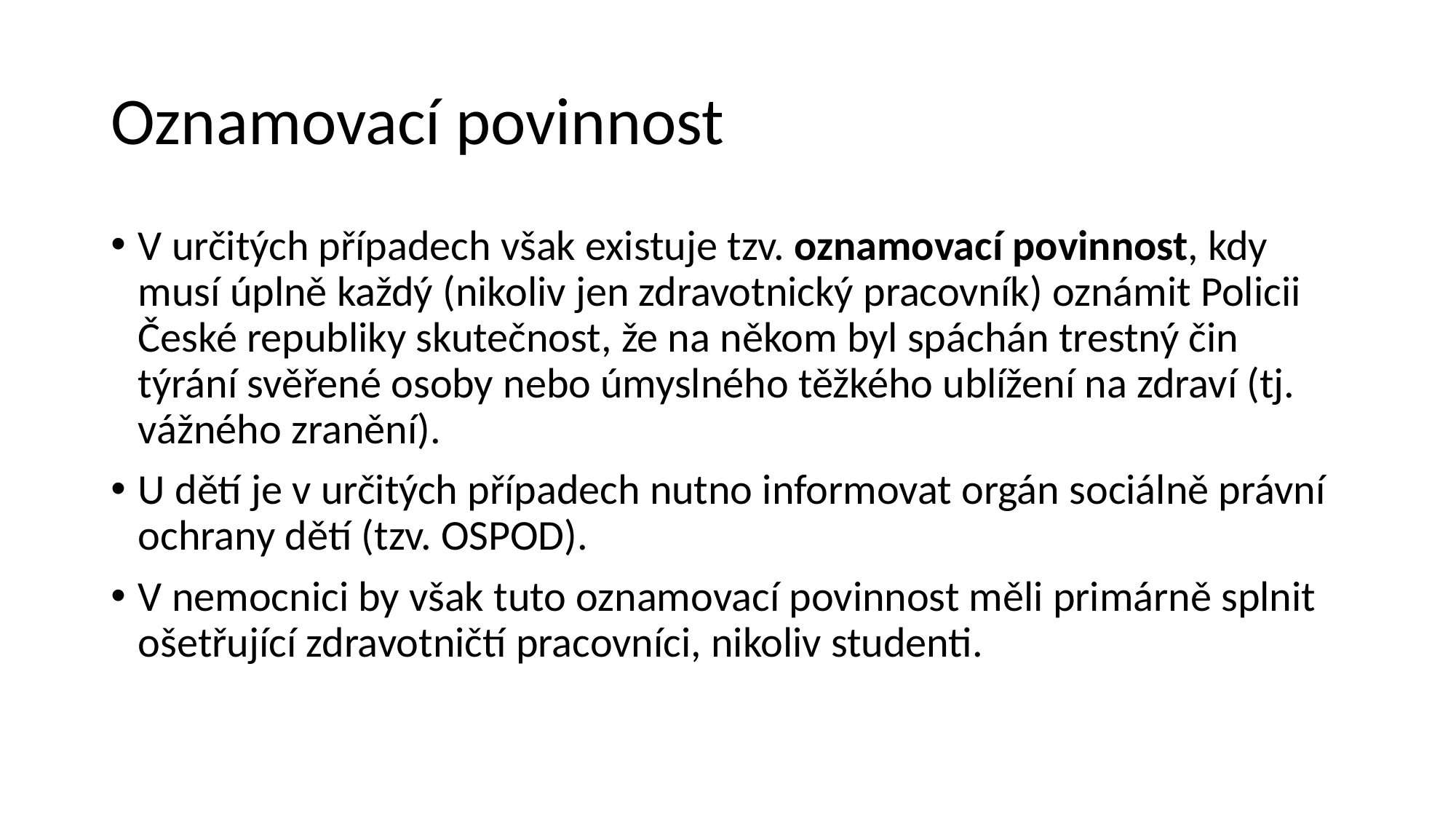

# Oznamovací povinnost
V určitých případech však existuje tzv. oznamovací povinnost, kdy musí úplně každý (nikoliv jen zdravotnický pracovník) oznámit Policii České republiky skutečnost, že na někom byl spáchán trestný čin týrání svěřené osoby nebo úmyslného těžkého ublížení na zdraví (tj. vážného zranění).
U dětí je v určitých případech nutno informovat orgán sociálně právní ochrany dětí (tzv. OSPOD).
V nemocnici by však tuto oznamovací povinnost měli primárně splnit ošetřující zdravotničtí pracovníci, nikoliv studenti.